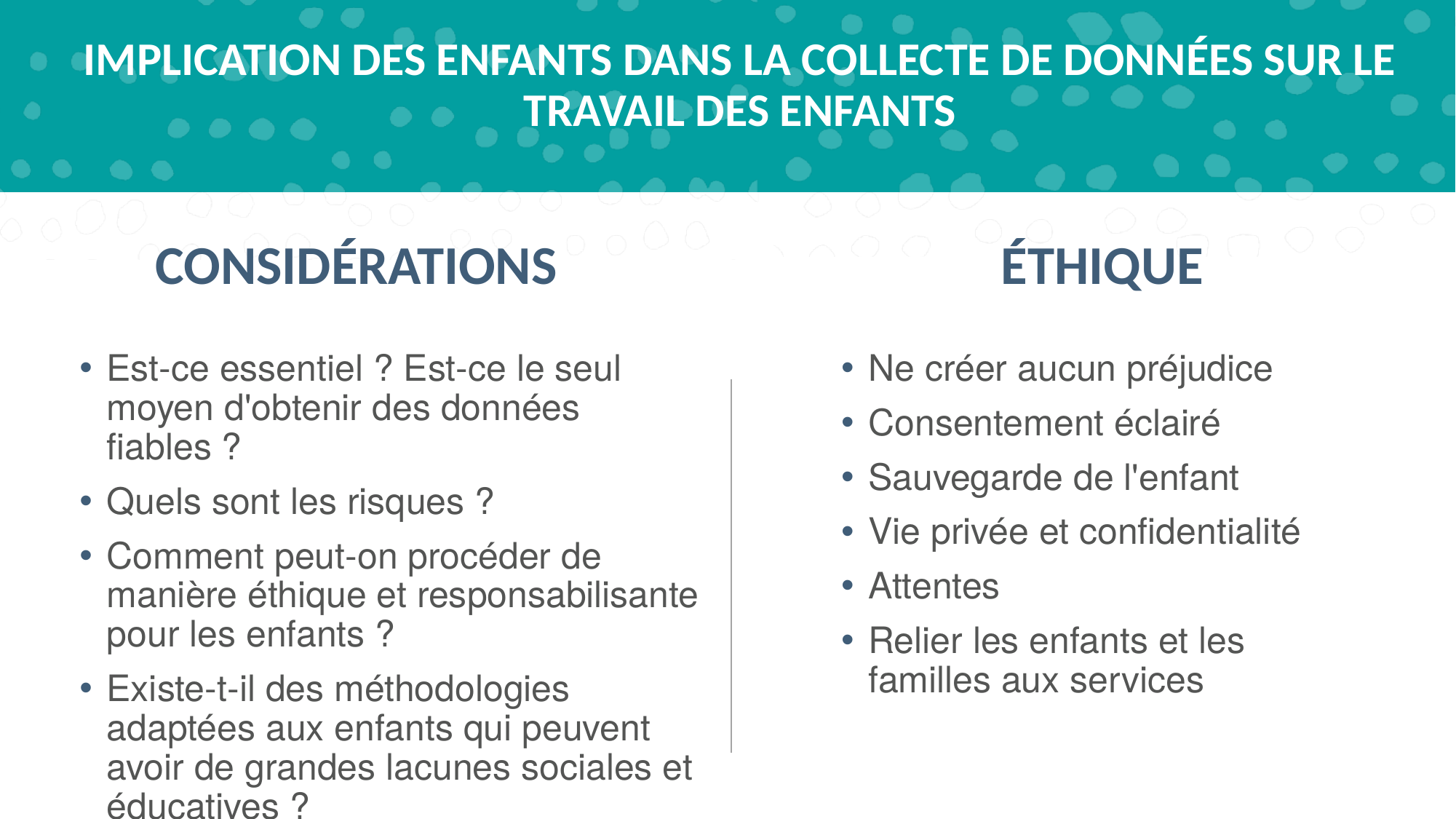

# IMPLICATION DES ENFANTS DANS LA COLLECTE DE DONNÉES SUR LE TRAVAIL DES ENFANTS
CONSIDÉRATIONS
ÉTHIQUE
Est-ce essentiel ? Est-ce le seul moyen d'obtenir des données fiables ?
Quels sont les risques ?
Comment peut-on procéder de manière éthique et responsabilisante pour les enfants ?
Existe-t-il des méthodologies adaptées aux enfants qui peuvent avoir de grandes lacunes sociales et éducatives ?

Ne créer aucun préjudice
Consentement éclairé
Sauvegarde de l'enfant
Vie privée et confidentialité
Attentes
Relier les enfants et les familles aux services